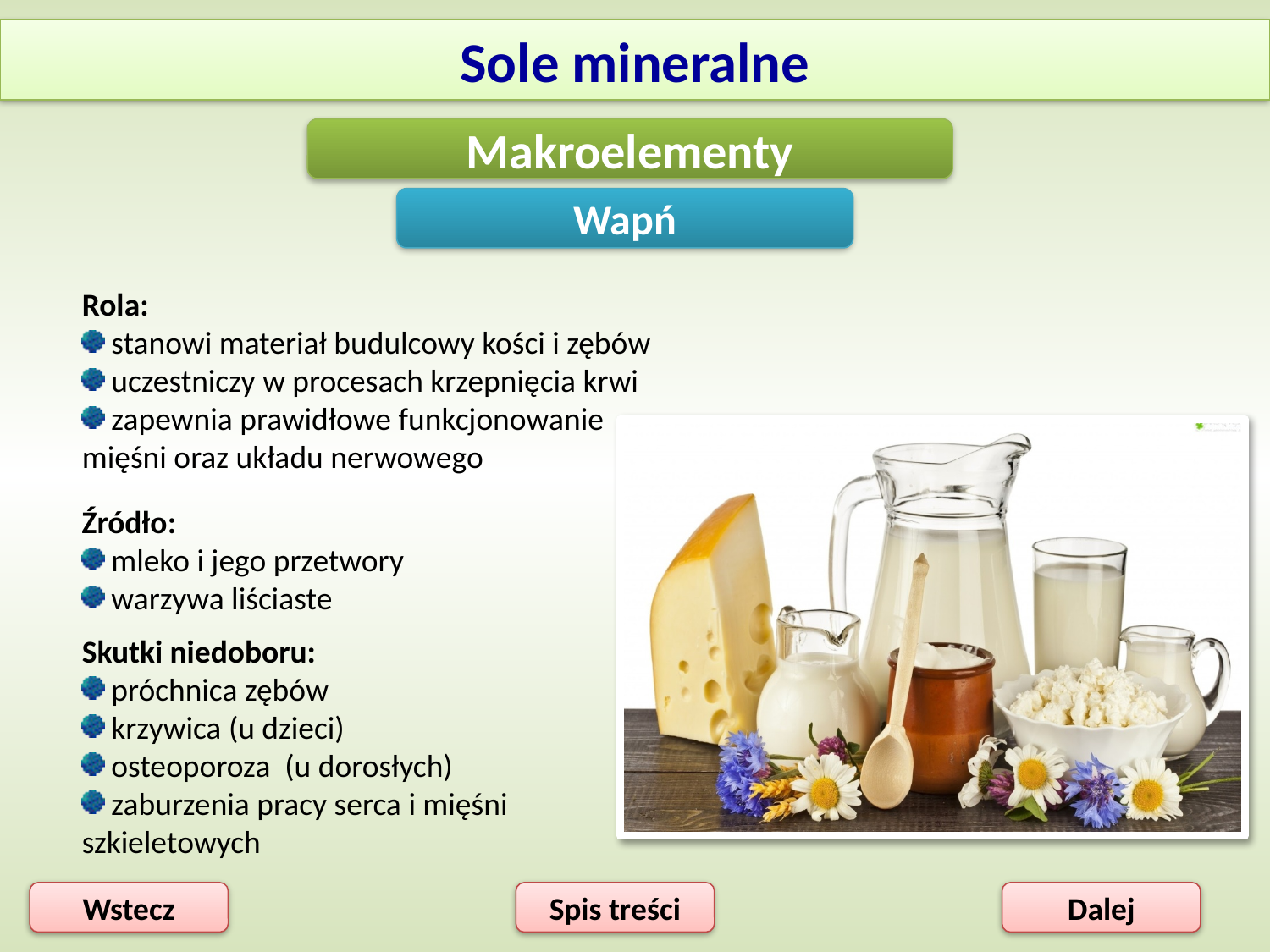

Sole mineralne
Makroelementy
Wapń
Rola:
 stanowi materiał budulcowy kości i zębów
 uczestniczy w procesach krzepnięcia krwi
 zapewnia prawidłowe funkcjonowanie
mięśni oraz układu nerwowego

Źródło:
 mleko i jego przetwory
 warzywa liściaste
Skutki niedoboru:
 próchnica zębów
 krzywica (u dzieci)
 osteoporoza  (u dorosłych)
 zaburzenia pracy serca i mięśni
szkieletowych
Wstecz
Spis treści
Dalej